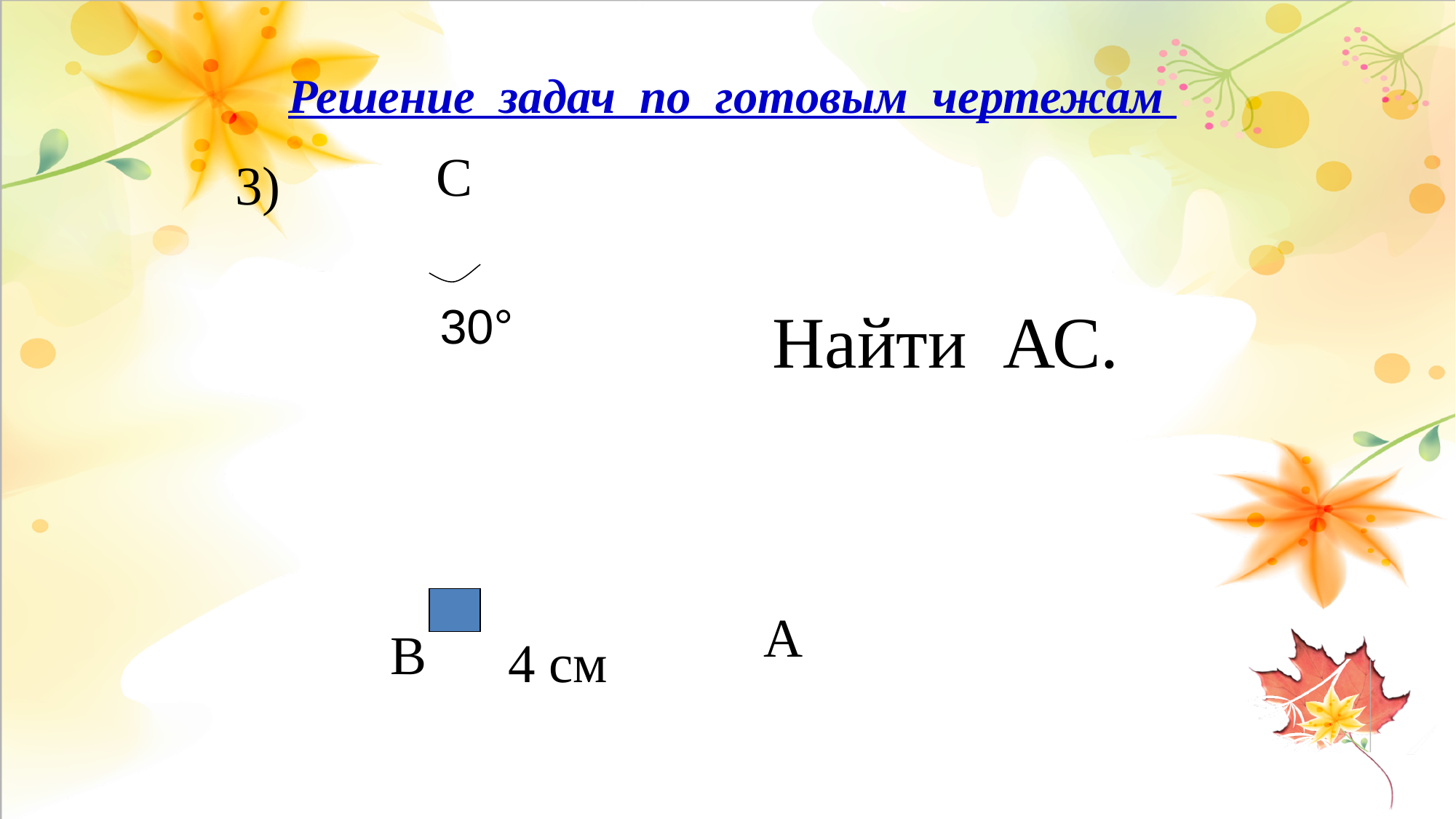

# Решение  задач  по  готовым  чертежам
 С
3)

30°
Найти  АС.

А
  В
4 см